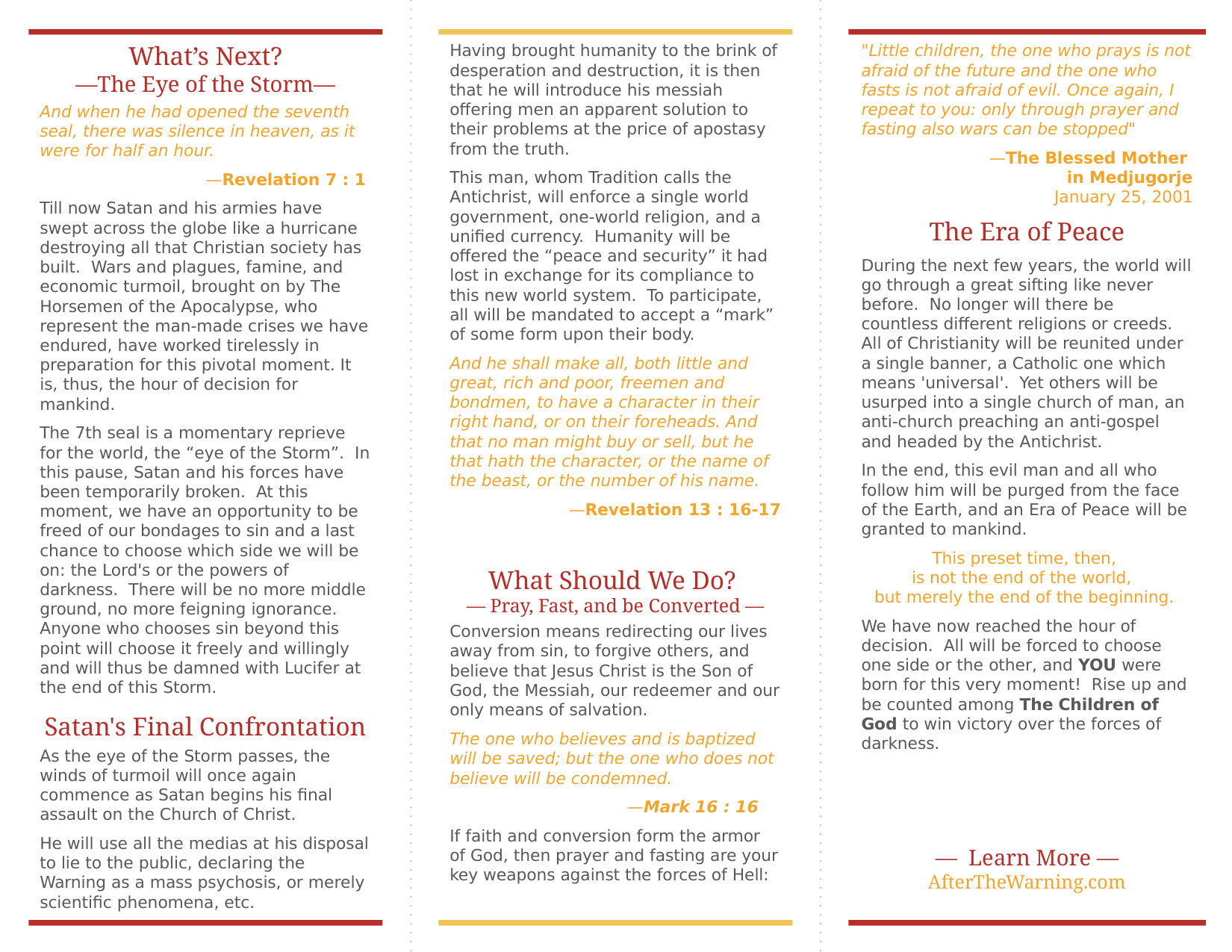

"Little children, the one who prays is not afraid of the future and the one who fasts is not afraid of evil. Once again, I repeat to you: only through prayer and fasting also wars can be stopped"
  —The Blessed Mother
in Medjugorje
January 25, 2001
The Era of Peace
During the next few years, the world will go through a great sifting like never before.  No longer will there be countless different religions or creeds.  All of Christianity will be reunited under a single banner, a Catholic one which means 'universal'.  Yet others will be usurped into a single church of man, an anti-church preaching an anti-gospel and headed by the Antichrist.
In the end, this evil man and all who follow him will be purged from the face of the Earth, and an Era of Peace will be granted to mankind.
This preset time, then,
is not the end of the world,
but merely the end of the beginning.
We have now reached the hour of decision.  All will be forced to choose one side or the other, and YOU were born for this very moment!  Rise up and be counted among The Children of God to win victory over the forces of darkness.

—  Learn More —
AfterTheWarning.com
What’s Next?
—The Eye of the Storm—
And when he had opened the seventh seal, there was silence in heaven, as it were for half an hour.
—Revelation 7 : 1
Till now Satan and his armies have swept across the globe like a hurricane destroying all that Christian society has built.  Wars and plagues, famine, and economic turmoil, brought on by The Horsemen of the Apocalypse, who represent the man-made crises we have endured, have worked tirelessly in preparation for this pivotal moment. It is, thus, the hour of decision for mankind.
The 7th seal is a momentary reprieve for the world, the “eye of the Storm”.  In this pause, Satan and his forces have been temporarily broken.  At this moment, we have an opportunity to be freed of our bondages to sin and a last chance to choose which side we will be on: the Lord's or the powers of darkness.  There will be no more middle ground, no more feigning ignorance.  Anyone who chooses sin beyond this point will choose it freely and willingly and will thus be damned with Lucifer at the end of this Storm.
Satan's Final Confrontation
As the eye of the Storm passes, the winds of turmoil will once again commence as Satan begins his final assault on the Church of Christ.
He will use all the medias at his disposal to lie to the public, declaring the Warning as a mass psychosis, or merely scientific phenomena, etc.
Having brought humanity to the brink of desperation and destruction, it is then that he will introduce his messiah offering men an apparent solution to their problems at the price of apostasy from the truth.
This man, whom Tradition calls the Antichrist, will enforce a single world government, one-world religion, and a unified currency.  Humanity will be offered the “peace and security” it had lost in exchange for its compliance to this new world system.  To participate, all will be mandated to accept a “mark” of some form upon their body.
And he shall make all, both little and great, rich and poor, freemen and bondmen, to have a character in their right hand, or on their foreheads. And that no man might buy or sell, but he that hath the character, or the name of the beast, or the number of his name.
—Revelation 13 : 16-17

What Should We Do?
— Pray, Fast, and be Converted —
Conversion means redirecting our lives away from sin, to forgive others, and believe that Jesus Christ is the Son of God, the Messiah, our redeemer and our only means of salvation.
The one who believes and is baptized will be saved; but the one who does not believe will be condemned.
                                  —Mark 16 : 16
If faith and conversion form the armor of God, then prayer and fasting are your key weapons against the forces of Hell: